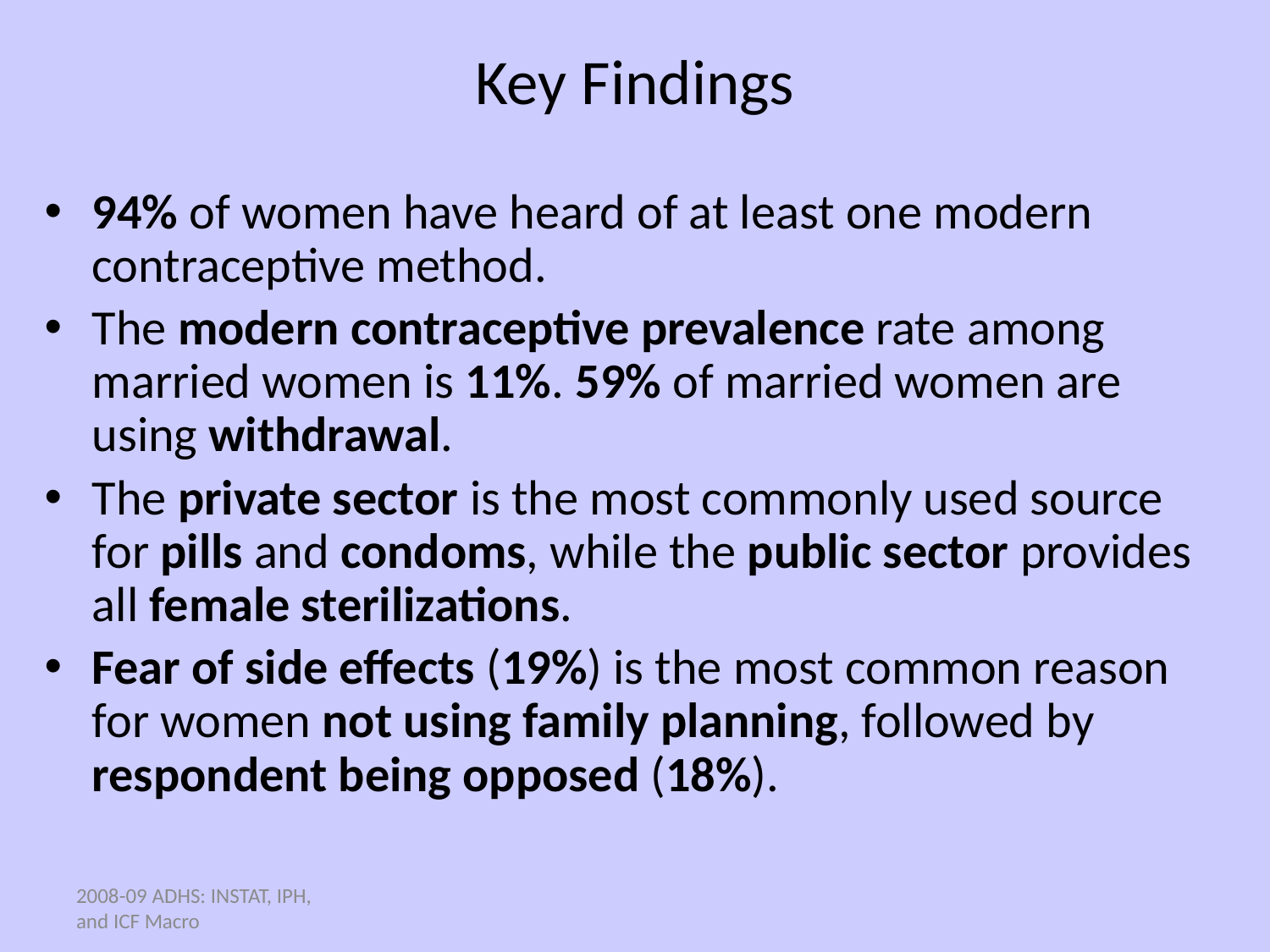

# Key Findings
94% of women have heard of at least one modern contraceptive method.
The modern contraceptive prevalence rate among married women is 11%. 59% of married women are using withdrawal.
The private sector is the most commonly used source for pills and condoms, while the public sector provides all female sterilizations.
Fear of side effects (19%) is the most common reason for women not using family planning, followed by respondent being opposed (18%).
2008-09 ADHS: INSTAT, IPH, and ICF Macro